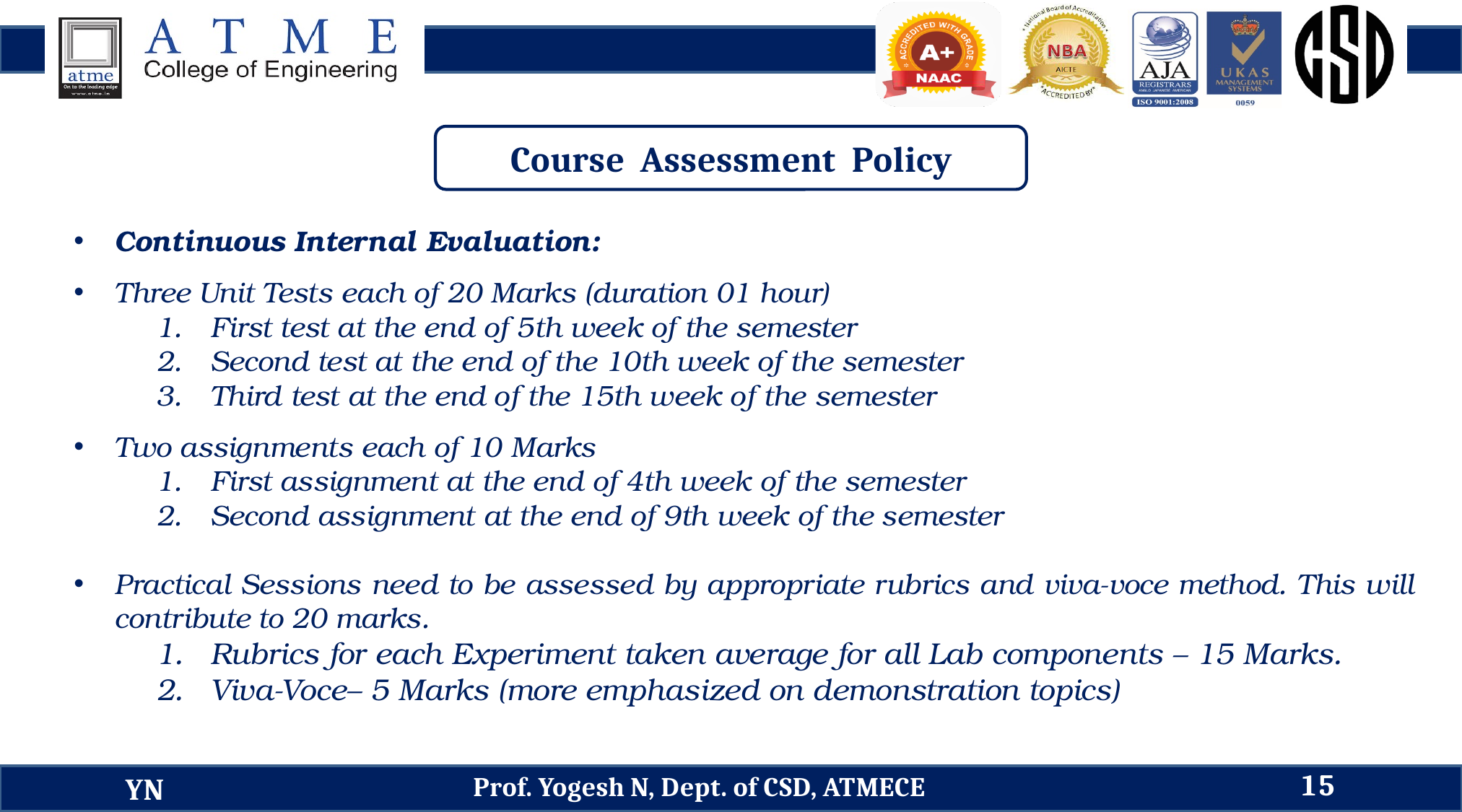

Course  Assessment  Policy
Continuous Internal Evaluation:
Three Unit Tests each of 20 Marks (duration 01 hour)
First test at the end of 5th week of the semester
Second test at the end of the 10th week of the semester
Third test at the end of the 15th week of the semester
Two assignments each of 10 Marks
First assignment at the end of 4th week of the semester
Second assignment at the end of 9th week of the semester

Practical Sessions need to be assessed by appropriate rubrics and viva-voce method. This will contribute to 20 marks.
Rubrics for each Experiment taken average for all Lab components – 15 Marks.
Viva-Voce– 5 Marks (more emphasized on demonstration topics)
15
Prof. Yogesh N, Dept. of CSD, ATMECE
YN